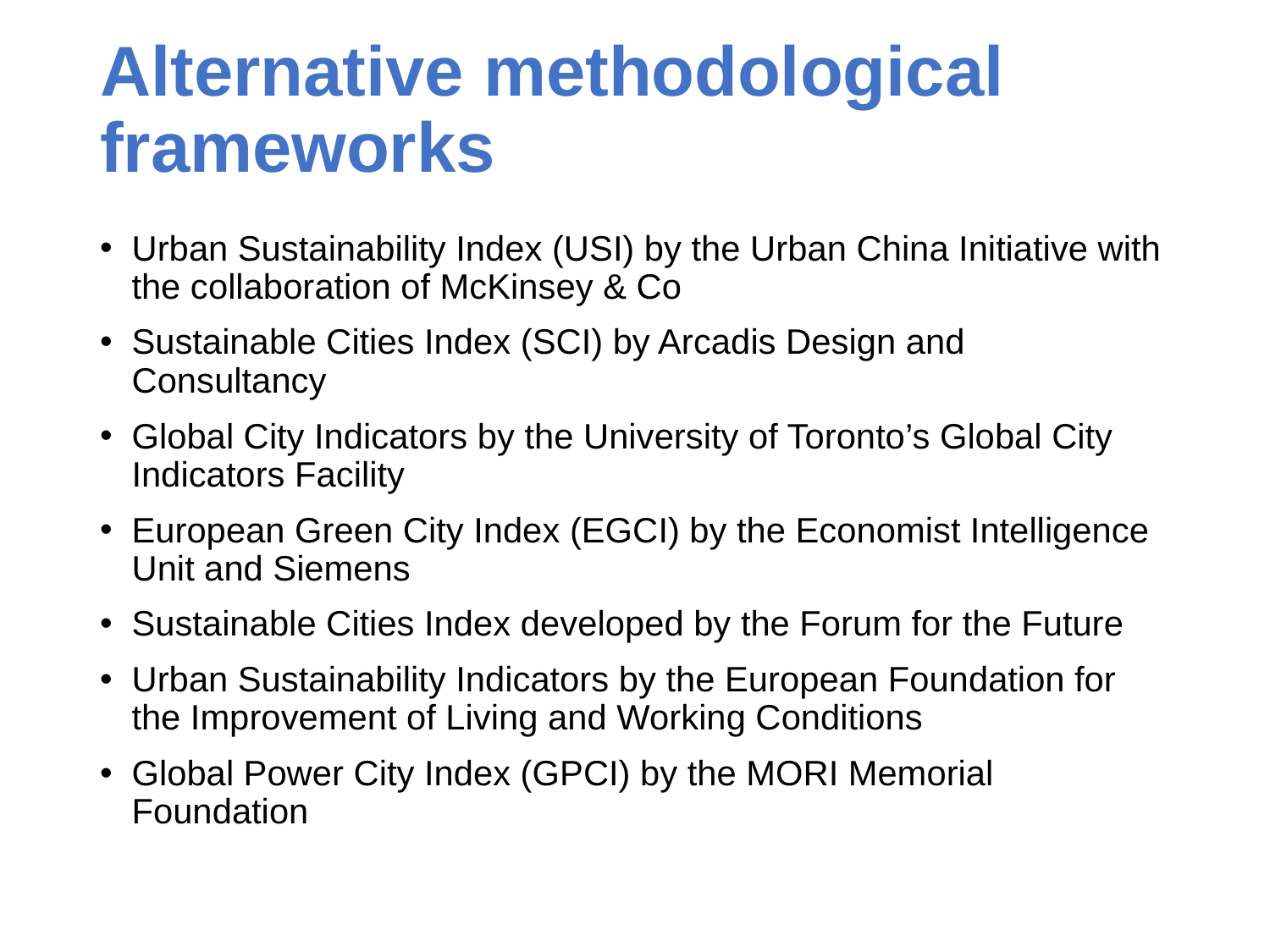

# Alternative methodological frameworks
Urban Sustainability Index (USI) by the Urban China Initiative with the collaboration of McKinsey & Co
Sustainable Cities Index (SCI) by Arcadis Design and Consultancy
Global City Indicators by the University of Toronto’s Global City Indicators Facility
European Green City Index (EGCI) by the Economist Intelligence Unit and Siemens
Sustainable Cities Index developed by the Forum for the Future
Urban Sustainability Indicators by the European Foundation for the Improvement of Living and Working Conditions
Global Power City Index (GPCI) by the MORI Memorial Foundation